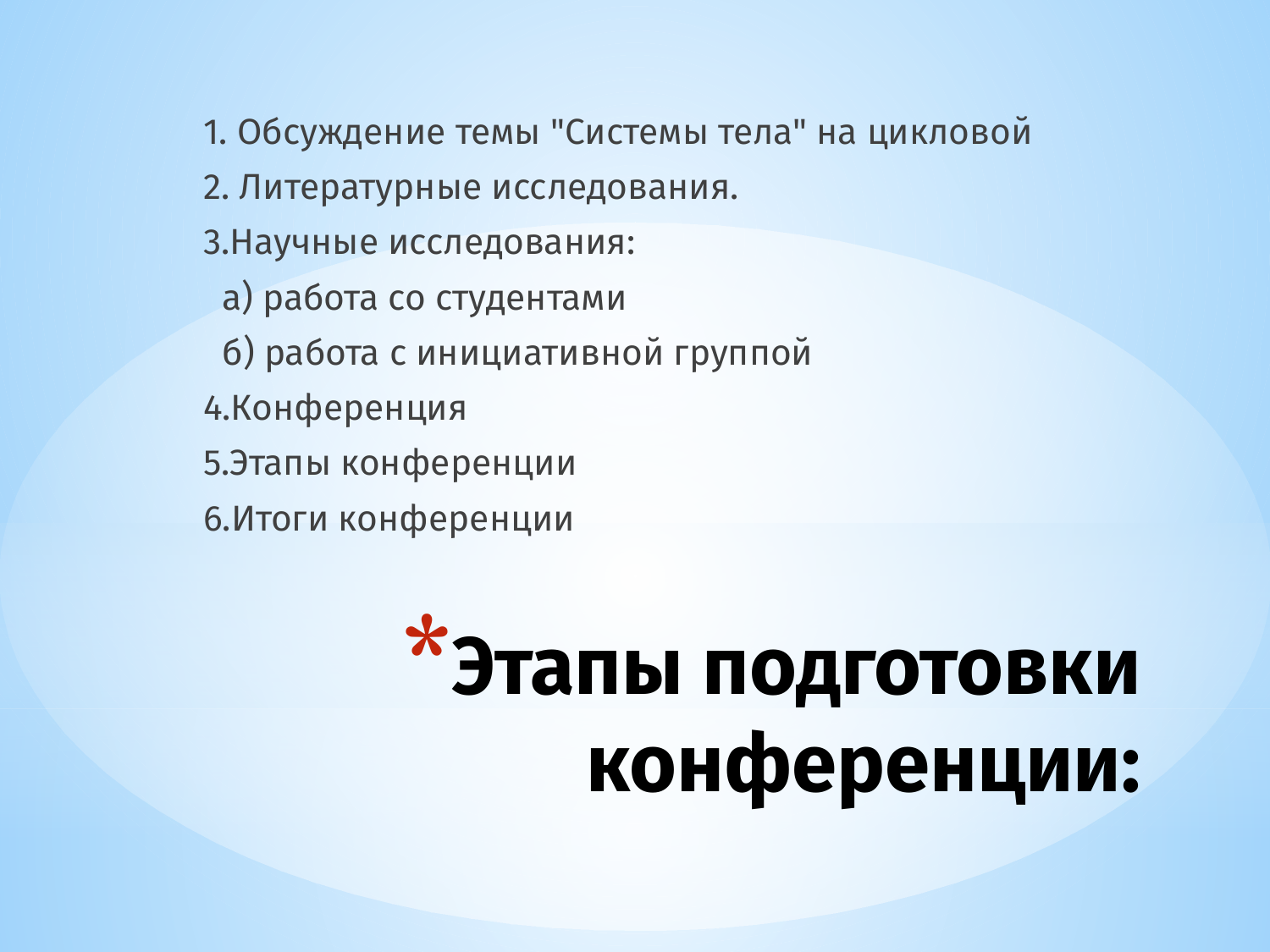

1. Обсуждение темы "Системы тела" на цикловой
	2. Литературные исследования.
	3.Научные исследования:
	  а) работа со студентами
	  б) работа с инициативной группой
	4.Конференция
	5.Этапы конференции
	6.Итоги конференции

# Этапы подготовки конференции: